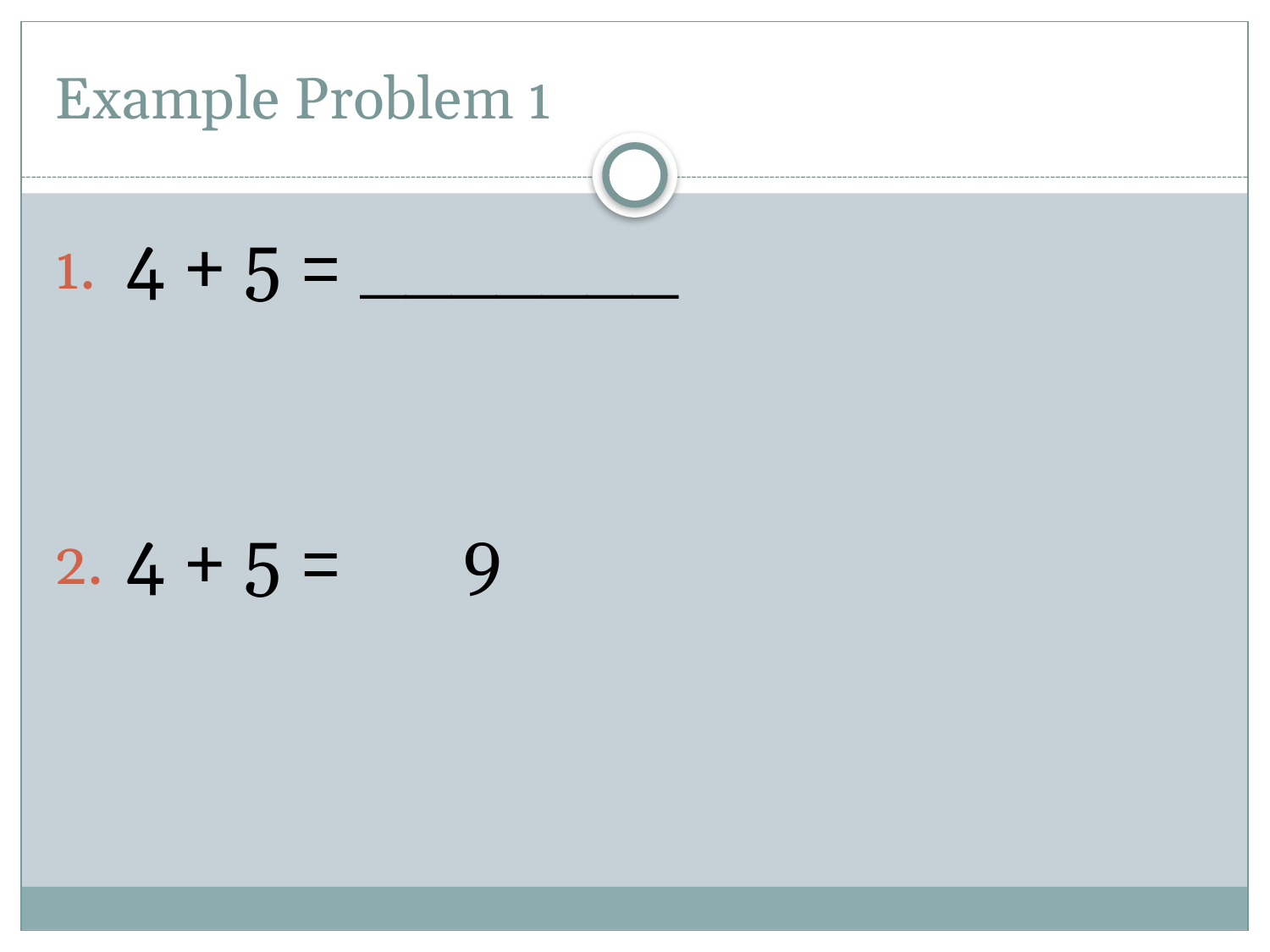

# Example Problem 1
4 + 5 = _______

4 + 5 =       9